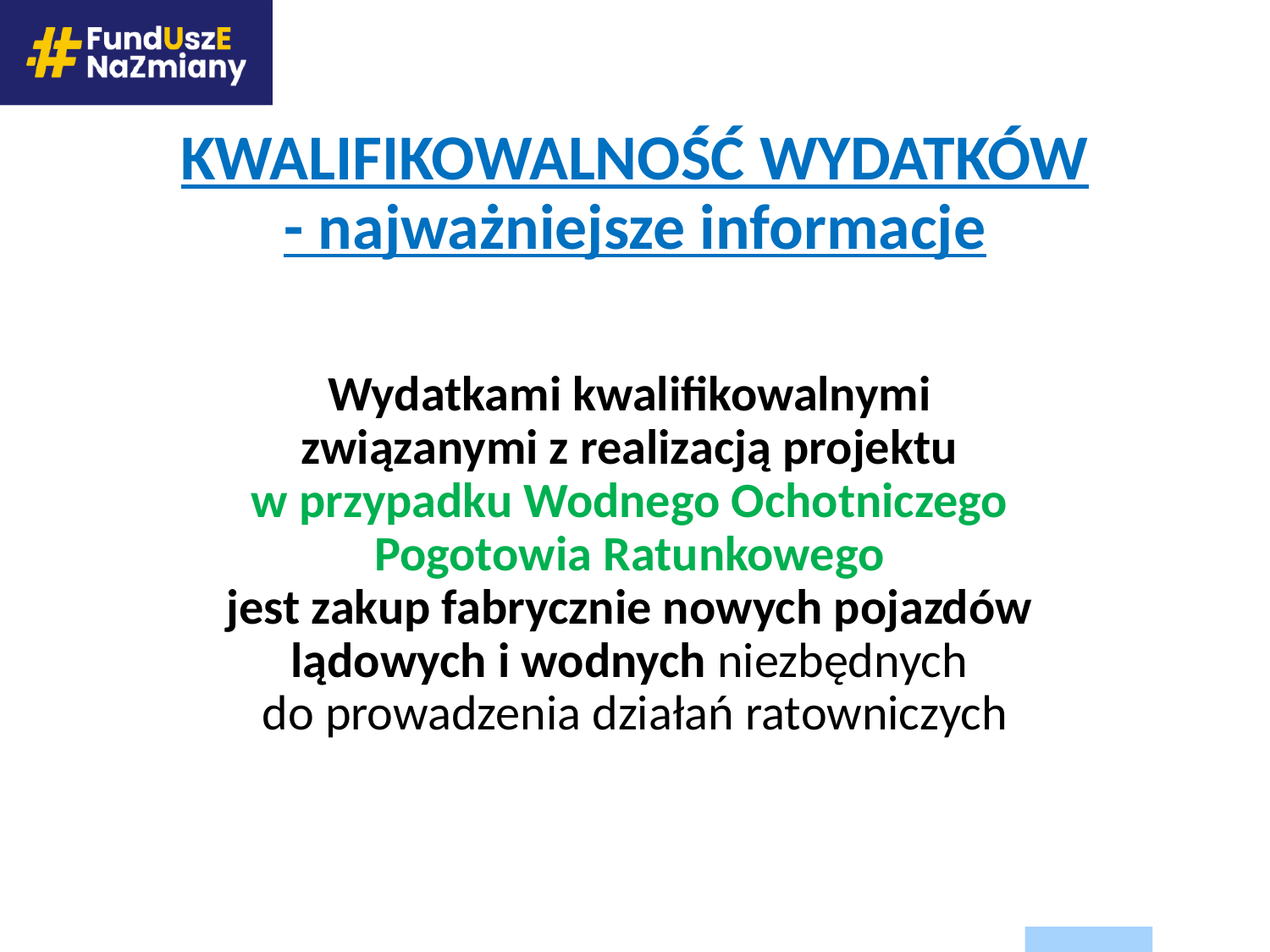

# KWALIFIKOWALNOŚĆ WYDATKÓW - najważniejsze informacje

Wydatkami kwalifikowalnymi
związanymi z realizacją projektu
w przypadku Wodnego Ochotniczego
Pogotowia Ratunkowego
jest zakup fabrycznie nowych pojazdów
lądowych i wodnych niezbędnych
do prowadzenia działań ratowniczych